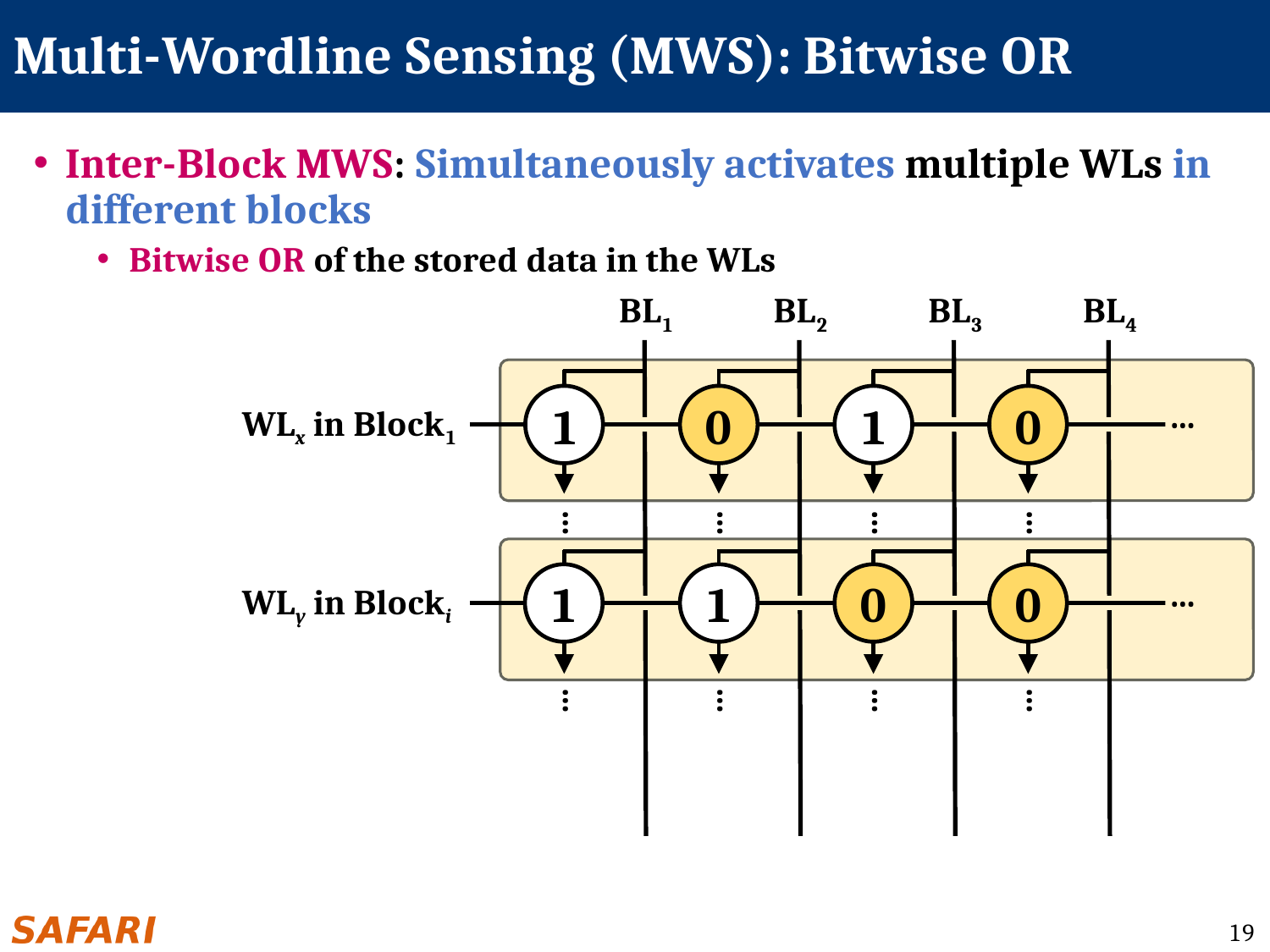

# Multi-Wordline Sensing (MWS): Bitwise OR
Inter-Block MWS: Simultaneously activates multiple WLs in different blocks
Bitwise OR of the stored data in the WLs
BL1
BL2
BL3
BL4

1
0
1
0
…
WLx in Block1
…
…
…
…

1
1
0
0
…
WLy in Blocki
…
…
…
…
19